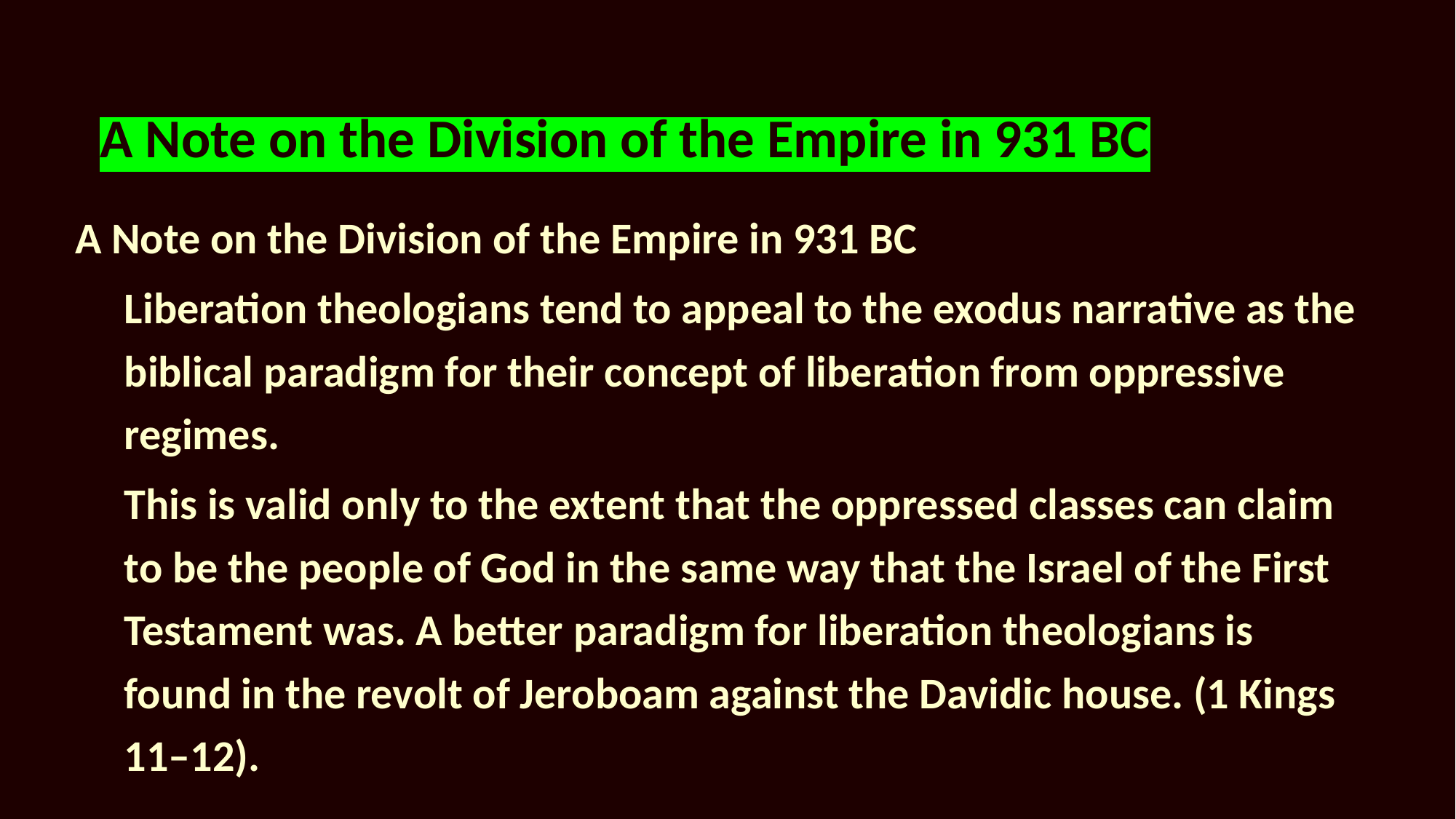

# A Note on the Division of the Empire in 931 BC
A Note on the Division of the Empire in 931 BC
		Liberation theologians tend to appeal to the exodus narrative as the biblical paradigm for their concept of liberation from oppressive regimes.
		This is valid only to the extent that the oppressed classes can claim to be the people of God in the same way that the Israel of the First Testament was. A better paradigm for liberation theologians is found in the revolt of Jeroboam against the Davidic house. (1 Kings 11–12).